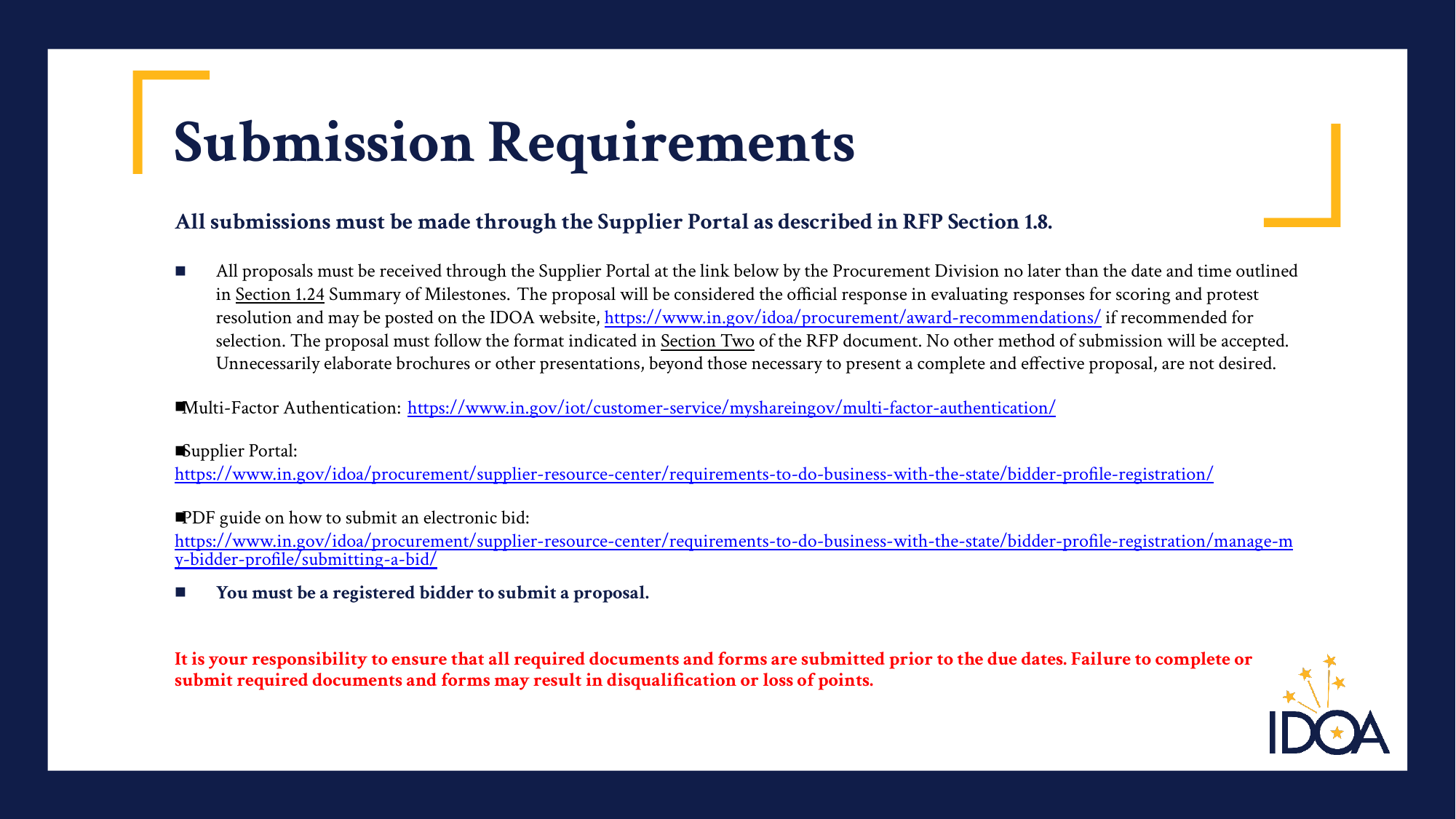

# Submission Requirements
All submissions must be made through the Supplier Portal as described in RFP Section 1.8.

All proposals must be received through the Supplier Portal at the link below by the Procurement Division no later than the date and time outlined in Section 1.24 Summary of Milestones.  The proposal will be considered the official response in evaluating responses for scoring and protest resolution and may be posted on the IDOA website, https://www.in.gov/idoa/procurement/award-recommendations/ if recommended for selection. The proposal must follow the format indicated in Section Two of the RFP document. No other method of submission will be accepted.  Unnecessarily elaborate brochures or other presentations, beyond those necessary to present a complete and effective proposal, are not desired.

Multi-Factor Authentication:  https://www.in.gov/iot/customer-service/myshareingov/multi-factor-authentication/

Supplier Portal:  https://www.in.gov/idoa/procurement/supplier-resource-center/requirements-to-do-business-with-the-state/bidder-profile-registration/

PDF guide on how to submit an electronic bid: https://www.in.gov/idoa/procurement/supplier-resource-center/requirements-to-do-business-with-the-state/bidder-profile-registration/manage-my-bidder-profile/submitting-a-bid/
You must be a registered bidder to submit a proposal.

It is your responsibility to ensure that all required documents and forms are submitted prior to the due dates. Failure to complete or submit required documents and forms may result in disqualification or loss of points.